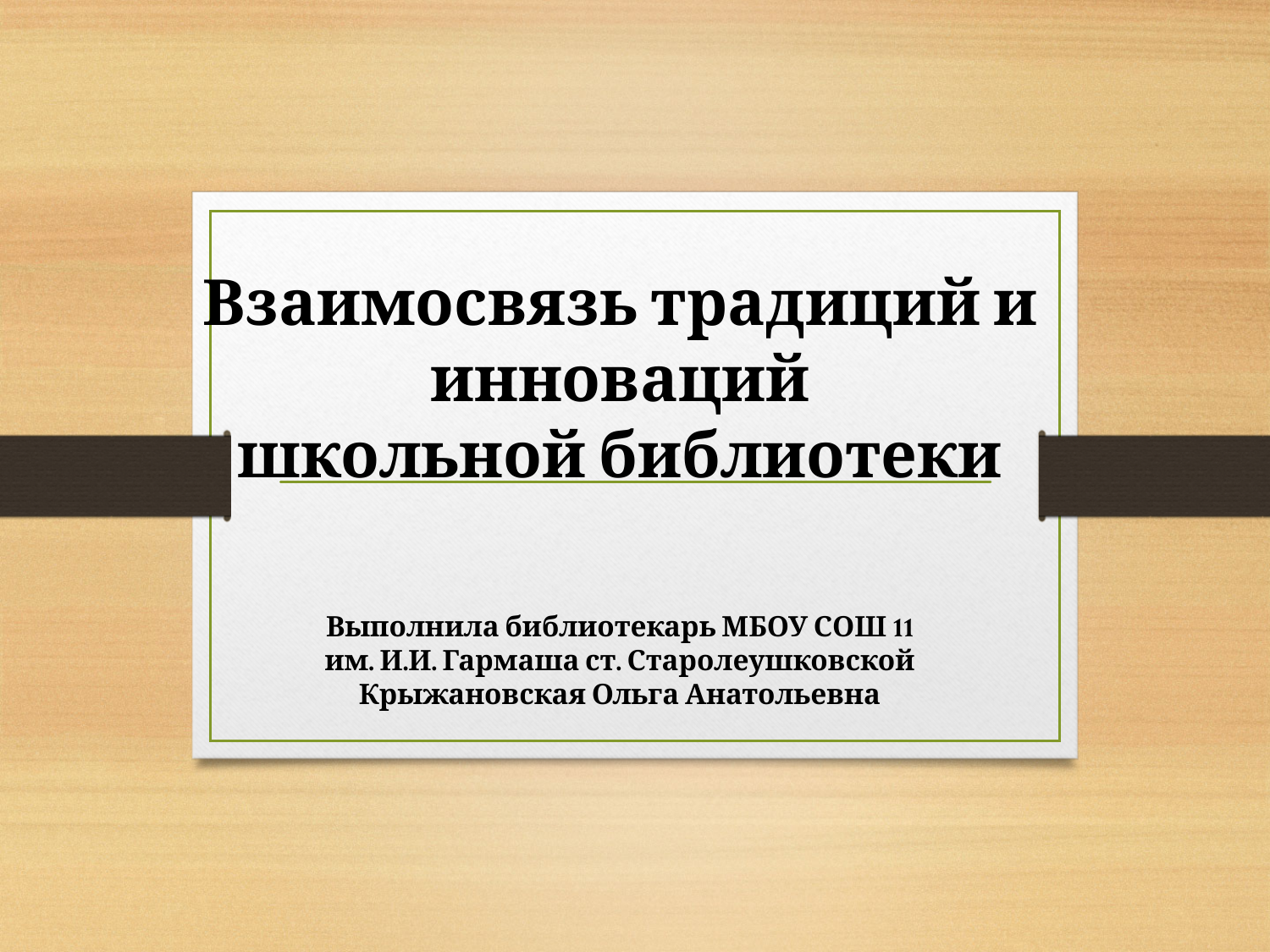

# Взаимосвязь традиций и инноваций школьной библиотеки Выполнила библиотекарь МБОУ СОШ 11 им. И.И. Гармаша ст. Старолеушковской Крыжановская Ольга Анатольевна